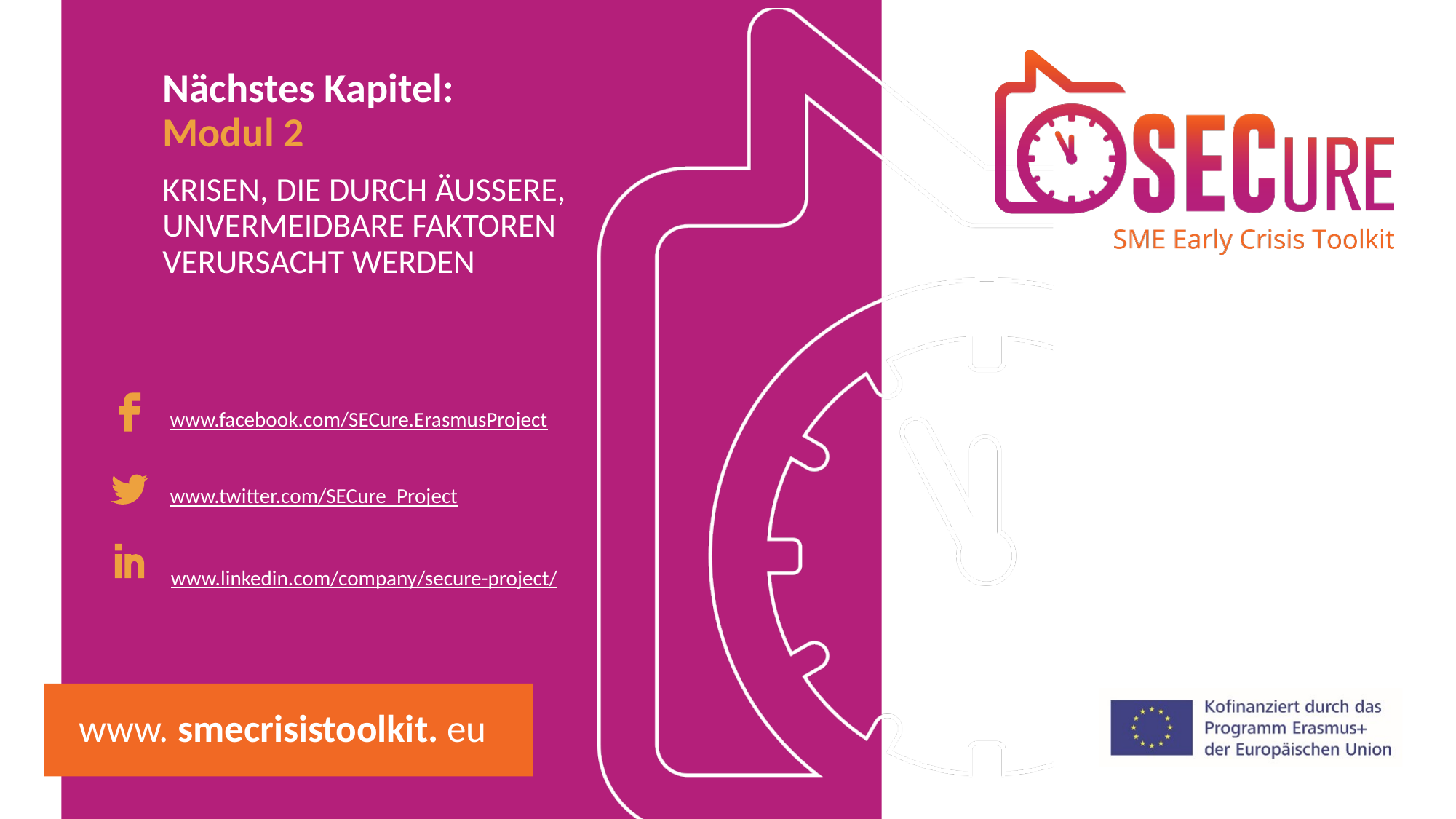

Nächstes Kapitel: Modul 2
KRISEN, DIE DURCH ÄUSSERE, UNVERMEIDBARE FAKTOREN VERURSACHT WERDEN

www.facebook.com/SECure.ErasmusProject
www.twitter.com/SECure_Project

www.linkedin.com/company/secure-project/
www. smecrisistoolkit. eu